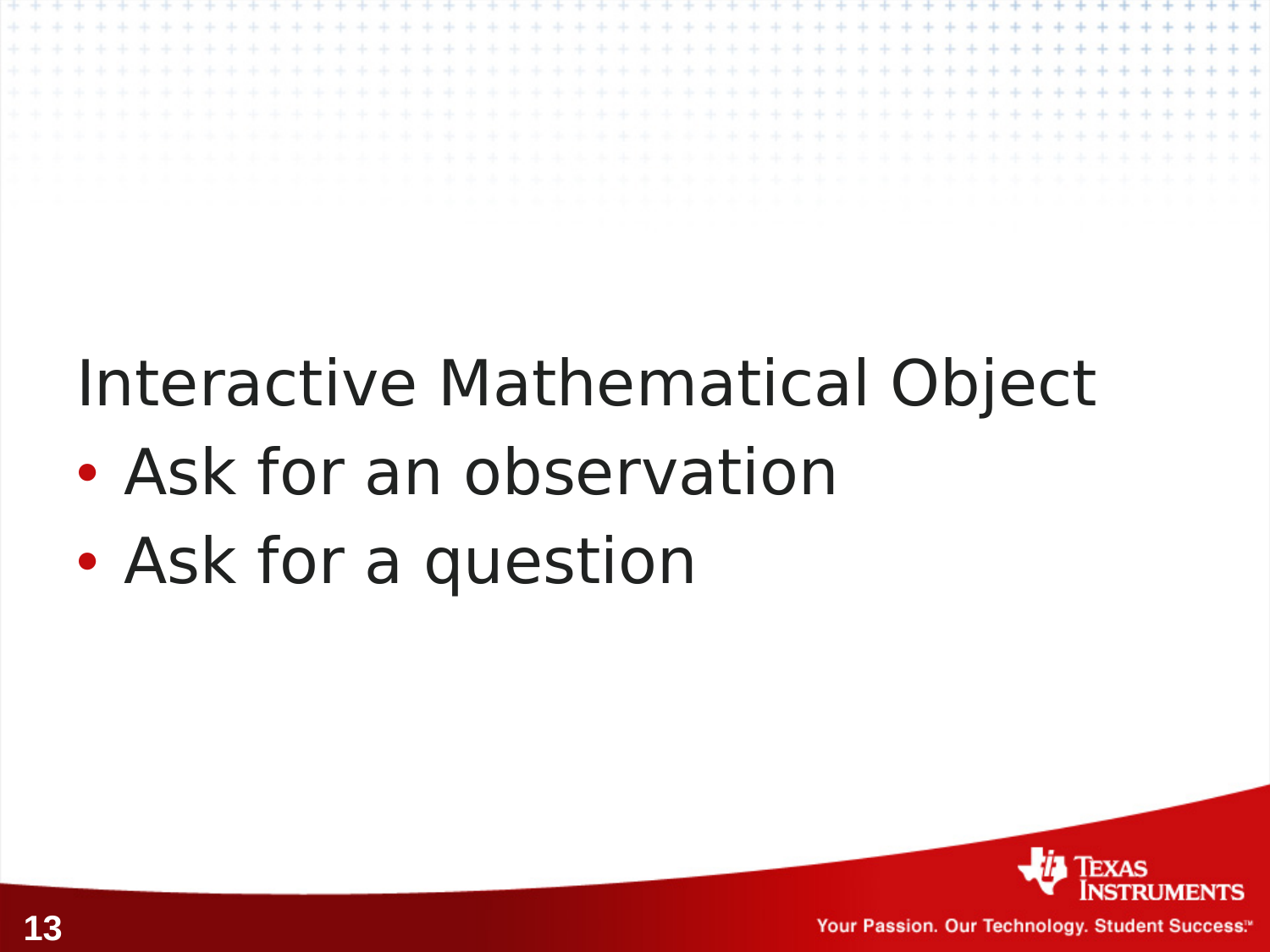

#

Interactive Mathematical Object
Ask for an observation
Ask for a question